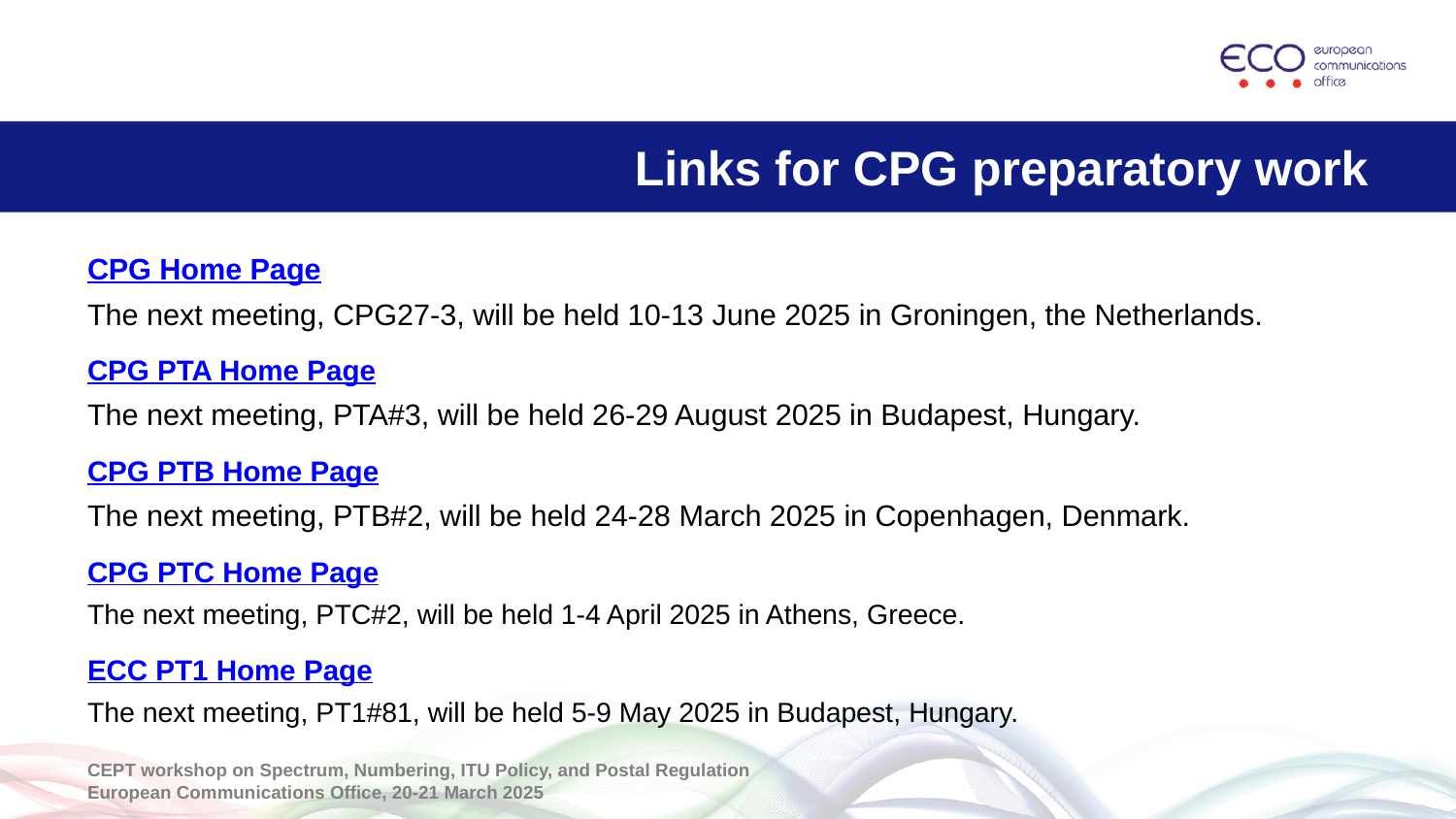

# Links for CPG preparatory work
CPG Home Page
The next meeting, CPG27-3, will be held 10-13 June 2025 in Groningen, the Netherlands.
CPG PTA Home Page
The next meeting, PTA#3, will be held 26-29 August 2025 in Budapest, Hungary.
CPG PTB Home Page
The next meeting, PTB#2, will be held 24-28 March 2025 in Copenhagen, Denmark.
CPG PTC Home Page
The next meeting, PTC#2, will be held 1-4 April 2025 in Athens, Greece.
ECC PT1 Home Page
The next meeting, PT1#81, will be held 5-9 May 2025 in Budapest, Hungary.
CEPT workshop on Spectrum, Numbering, ITU Policy, and Postal Regulation
European Communications Office, 20-21 March 2025